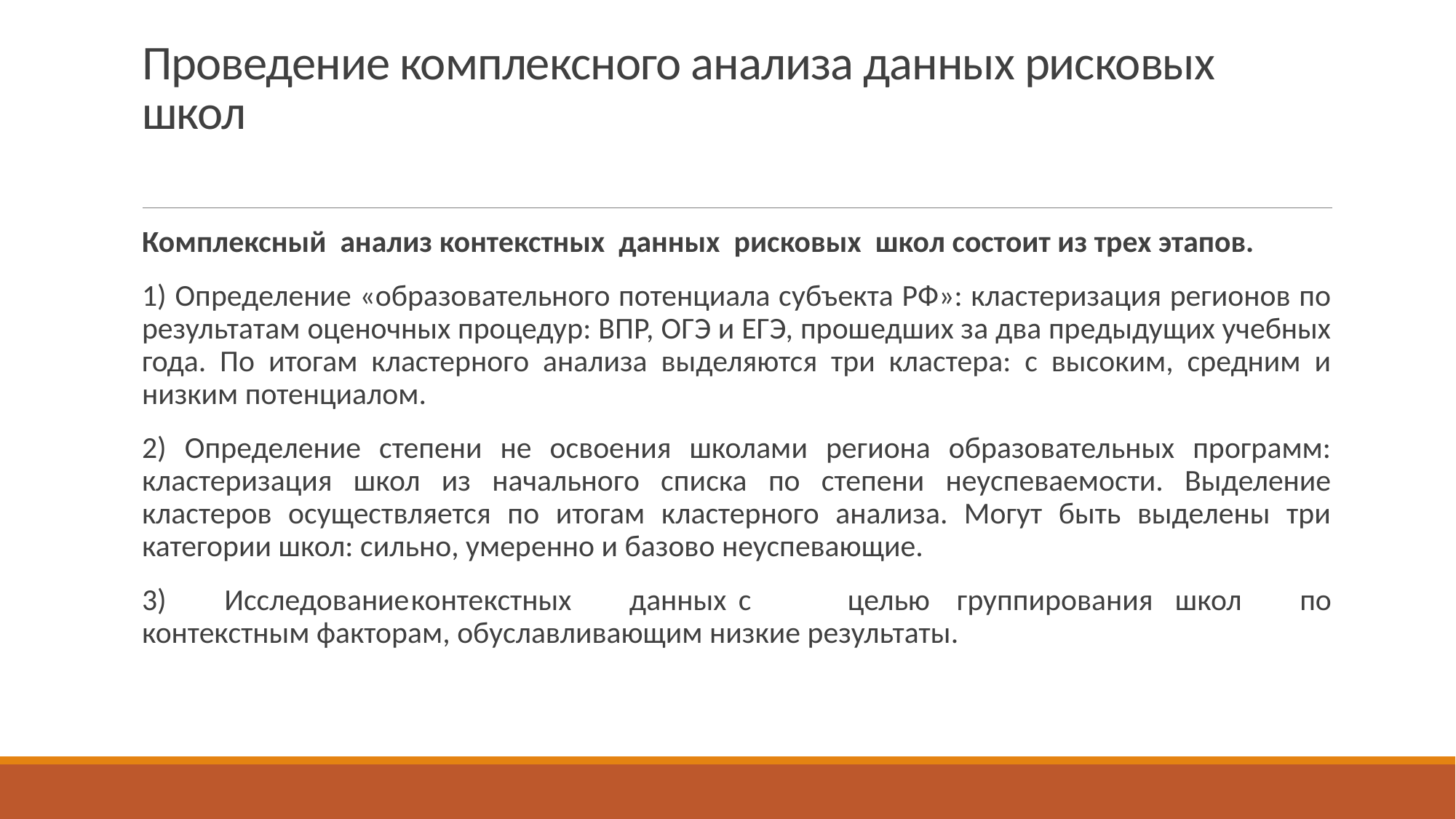

# Проведение комплексного анализа данных рисковых школ
Комплексный  анализ контекстных  данных  рисковых  школ состоит из трех этапов.
1) Определение «образовательного потенциала субъекта РФ»: кластеризация регионов по результатам оценочных процедур: ВПР, ОГЭ и ЕГЭ, прошедших за два предыдущих учебных года. По итогам кластерного анализа выделяются три кластера: с высоким, средним и низким потенциалом.
2) Определение степени не освоения школами региона образовательных программ: кластеризация школ из начального списка по степени неуспеваемости. Выделение кластеров осуществляется по итогам кластерного анализа. Могут быть выделены три категории школ: сильно, умеренно и базово неуспевающие.
3) Исследование	контекстных	данных	с	целью	группирования	школ по контекстным факторам, обуславливающим низкие результаты.